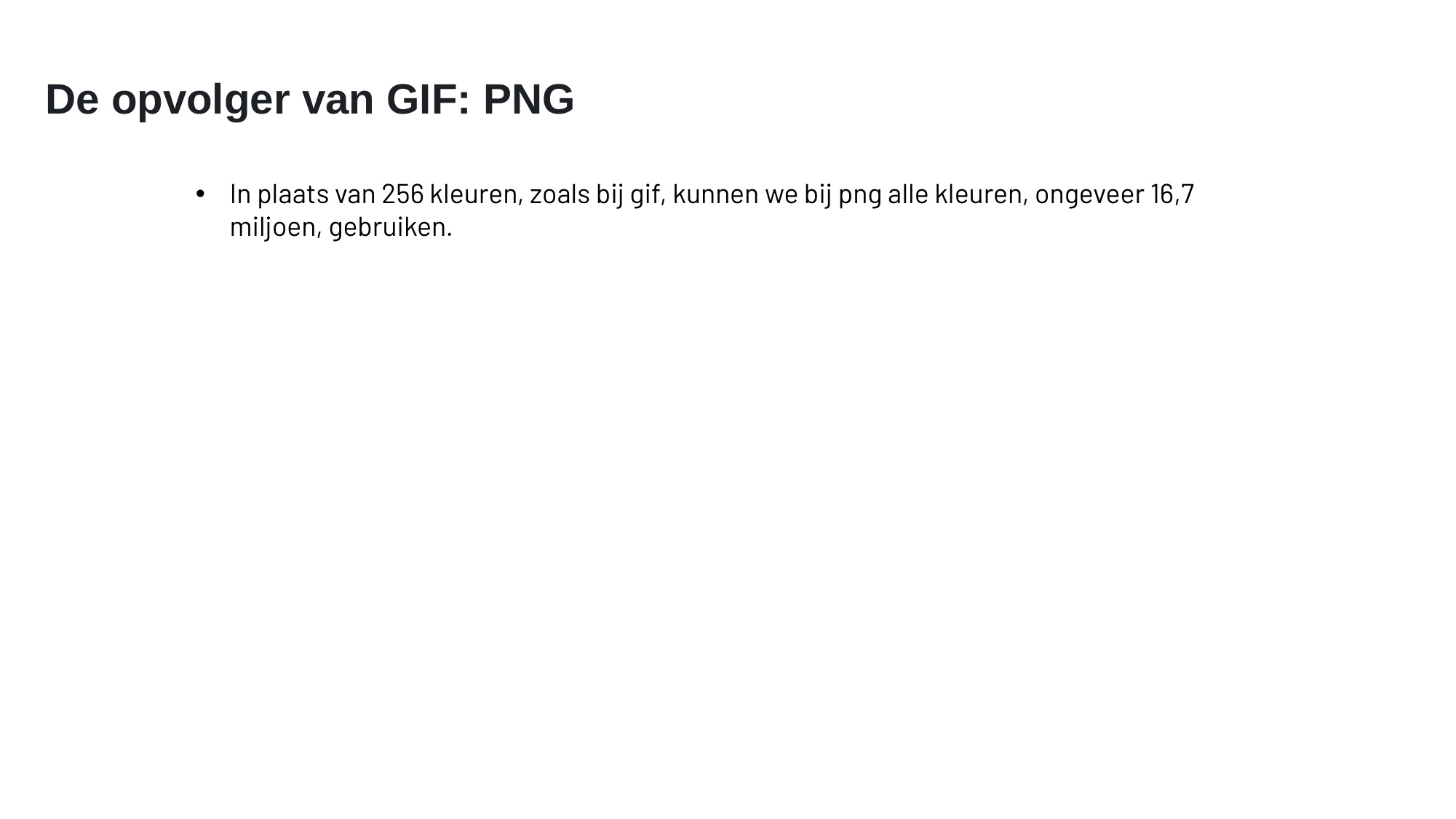

De opvolger van GIF: PNG
In plaats van 256 kleuren, zoals bij gif, kunnen we bij png alle kleuren, ongeveer 16,7 miljoen, gebruiken.